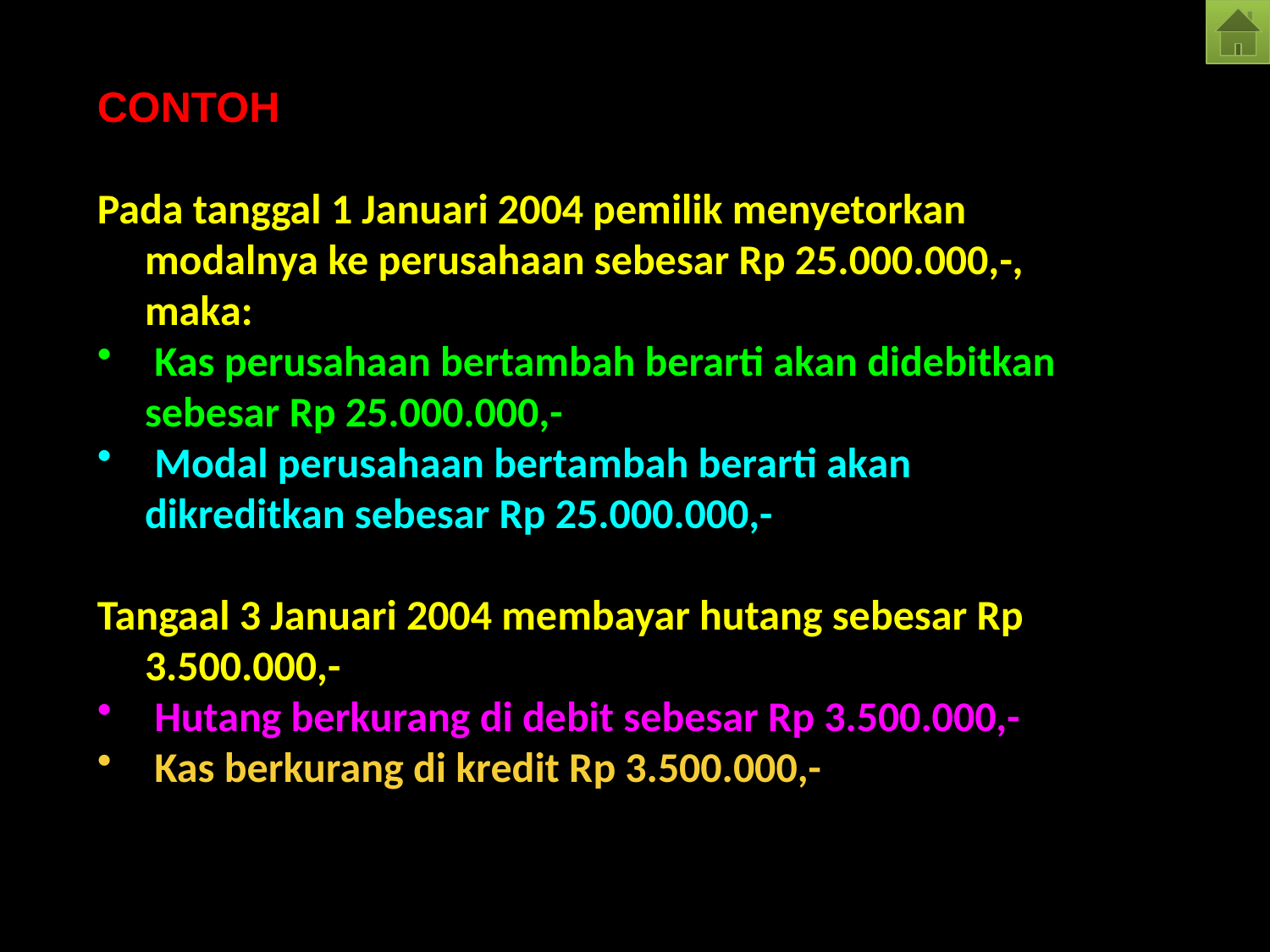

CONTOH

Pada tanggal 1 Januari 2004 pemilik menyetorkan modalnya ke perusahaan sebesar Rp 25.000.000,-, maka:
 Kas perusahaan bertambah berarti akan didebitkan sebesar Rp 25.000.000,-
 Modal perusahaan bertambah berarti akan dikreditkan sebesar Rp 25.000.000,-

Tangaal 3 Januari 2004 membayar hutang sebesar Rp 3.500.000,-
 Hutang berkurang di debit sebesar Rp 3.500.000,-
 Kas berkurang di kredit Rp 3.500.000,-